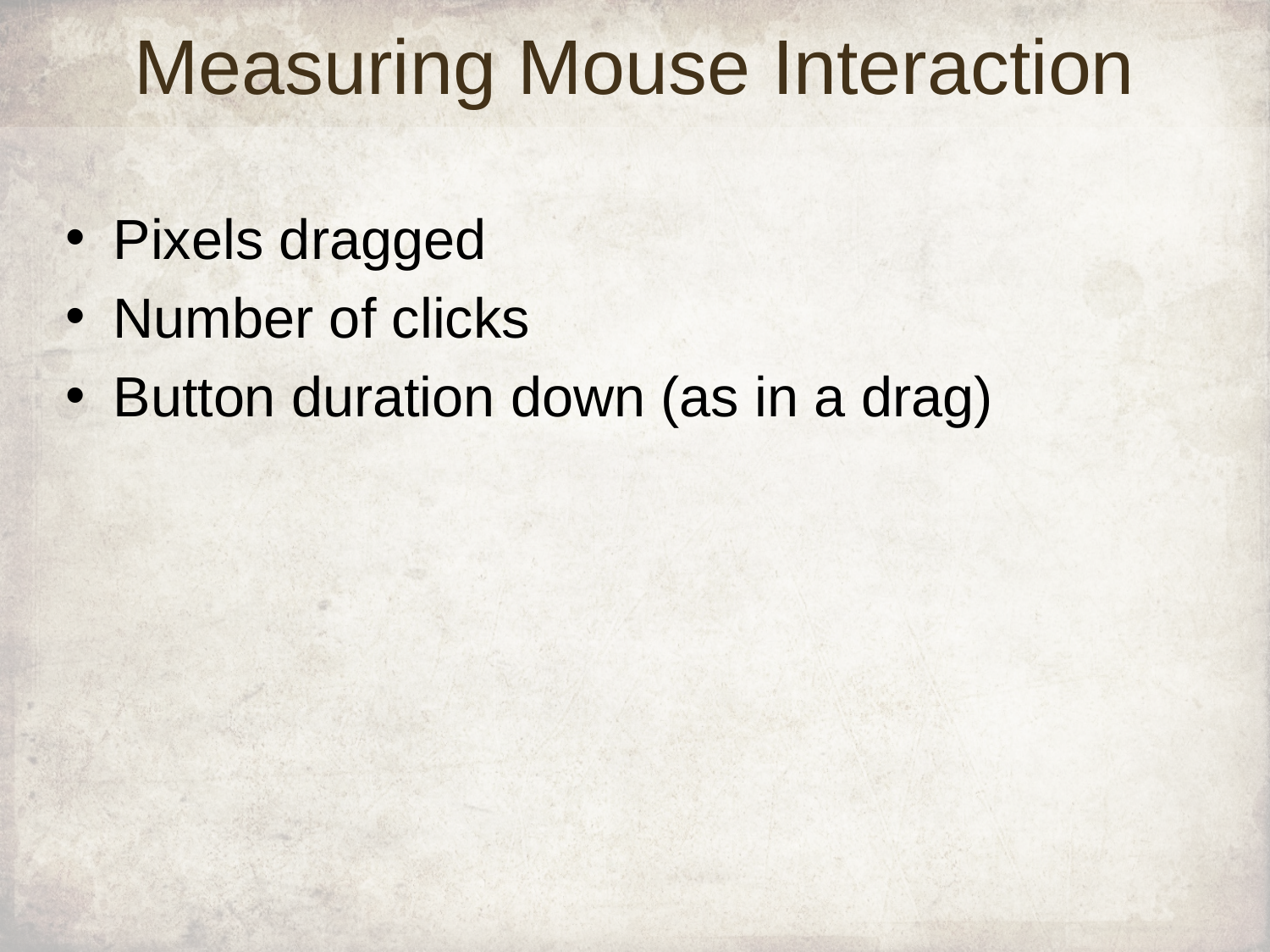

# Measuring Mouse Interaction
Pixels dragged
Number of clicks
Button duration down (as in a drag)